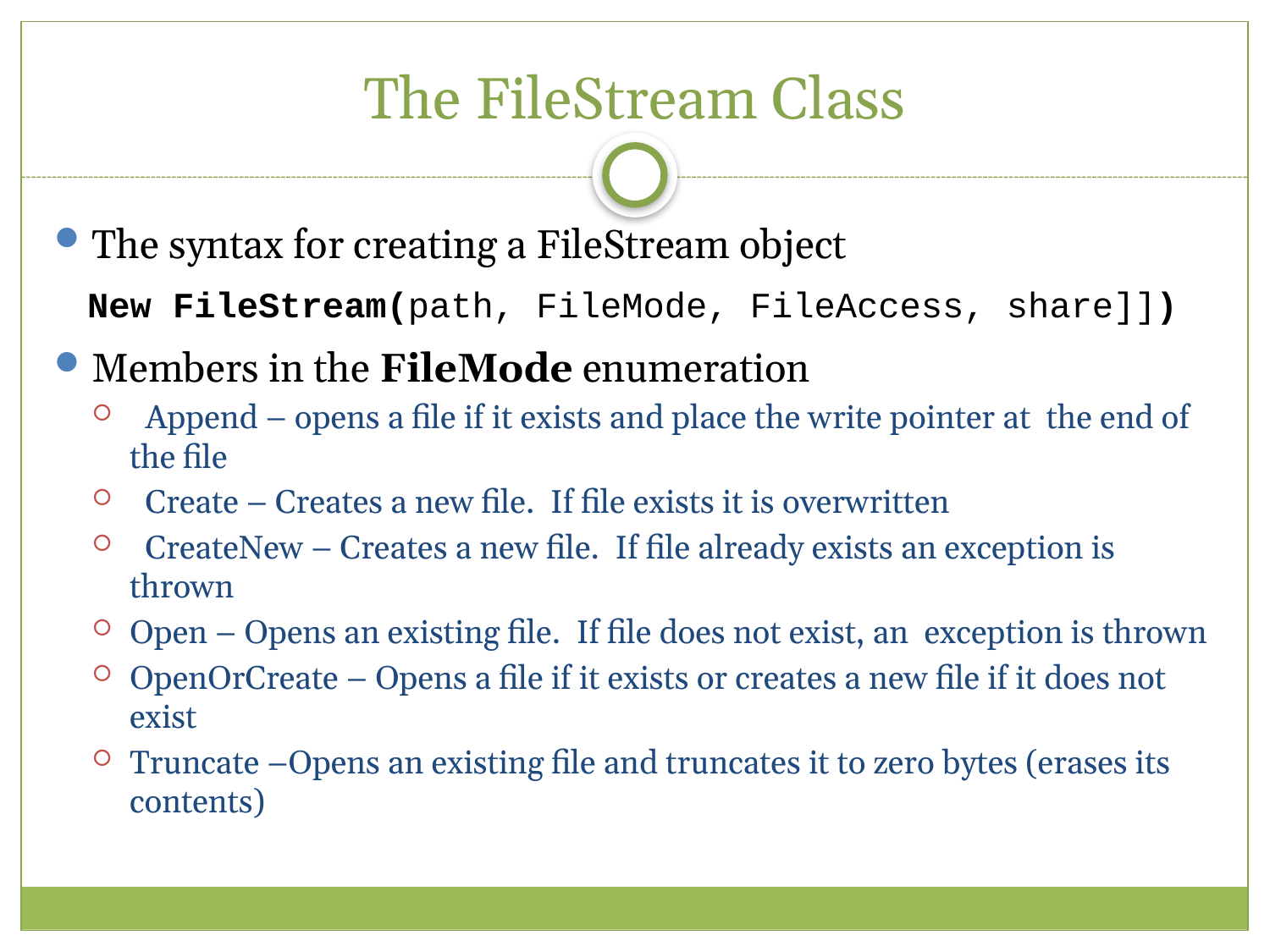

# The FileStream Class
The syntax for creating a FileStream object
New FileStream(path, FileMode, FileAccess, share]])
Members in the FileMode enumeration
  Append – opens a file if it exists and place the write pointer at  the end of the file
  Create – Creates a new file.  If file exists it is overwritten
  CreateNew – Creates a new file.  If file already exists an exception is thrown
Open – Opens an existing file.  If file does not exist, an  exception is thrown
OpenOrCreate – Opens a file if it exists or creates a new file if it does not exist
Truncate –Opens an existing file and truncates it to zero bytes (erases its contents)